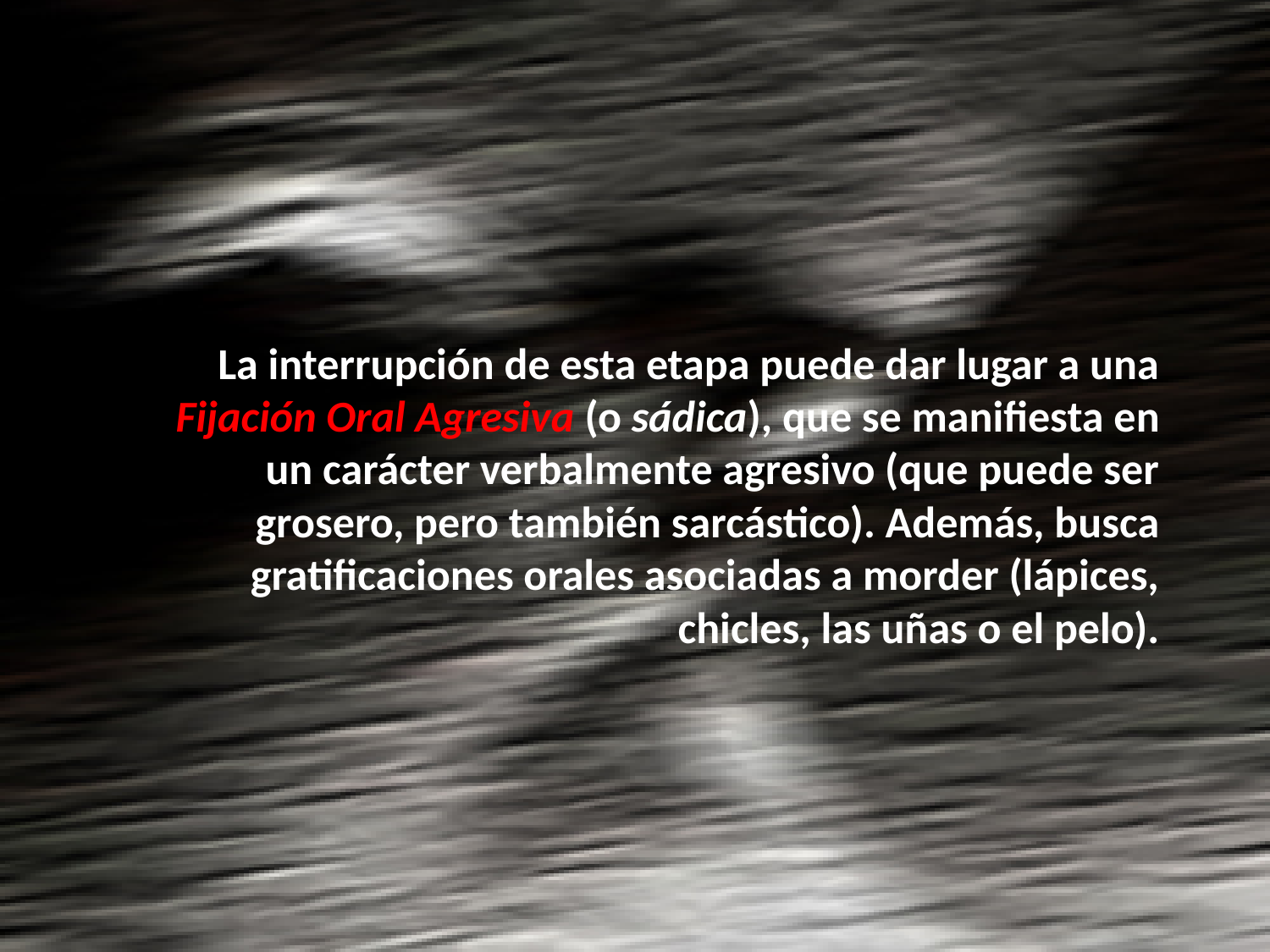

La interrupción de esta etapa puede dar lugar a una Fijación Oral Agresiva (o sádica), que se manifiesta en un carácter verbalmente agresivo (que puede ser grosero, pero también sarcástico). Además, busca gratificaciones orales asociadas a morder (lápices, chicles, las uñas o el pelo).